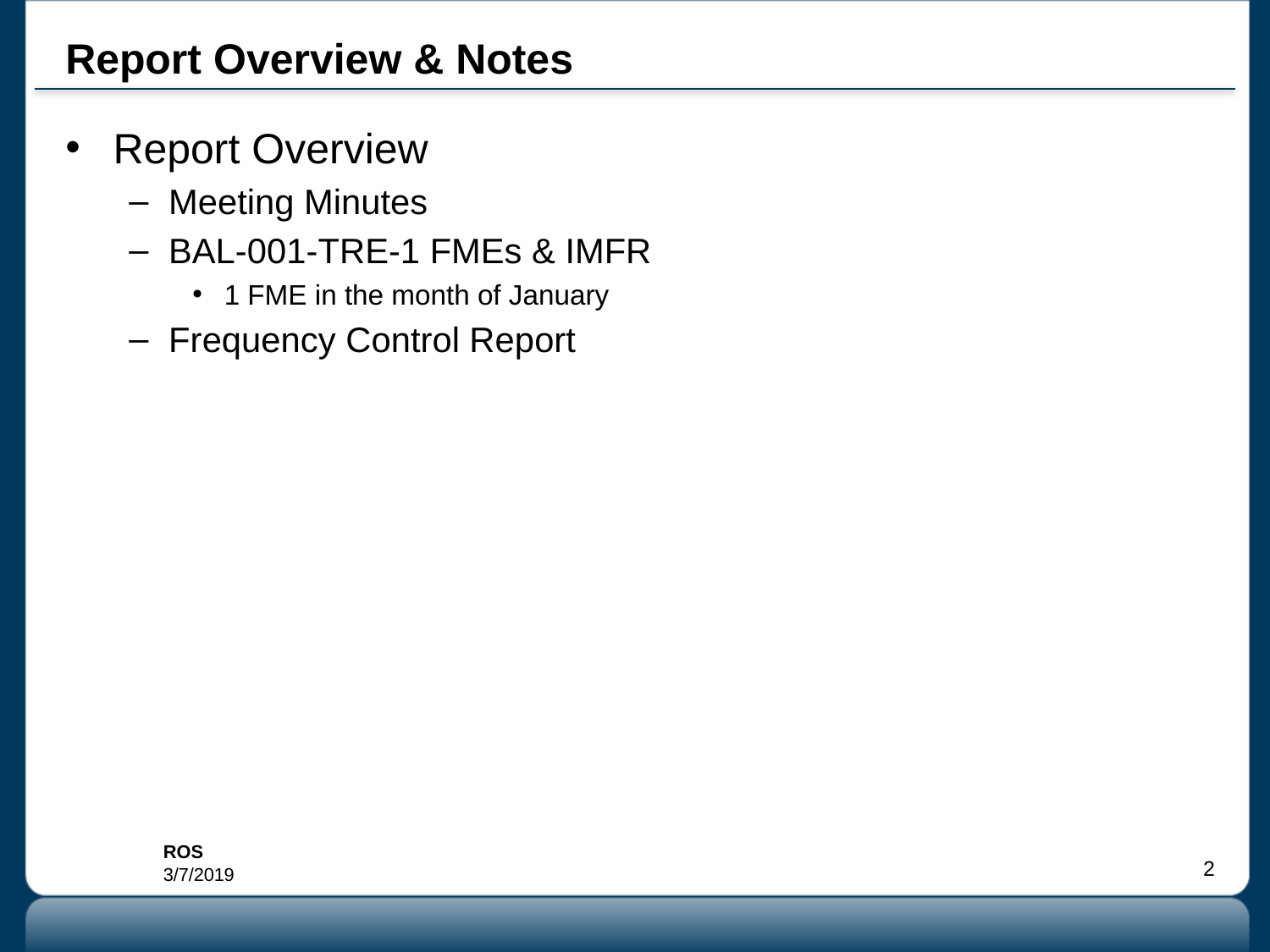

# Report Overview & Notes
Report Overview
Meeting Minutes
BAL-001-TRE-1 FMEs & IMFR
1 FME in the month of January
Frequency Control Report